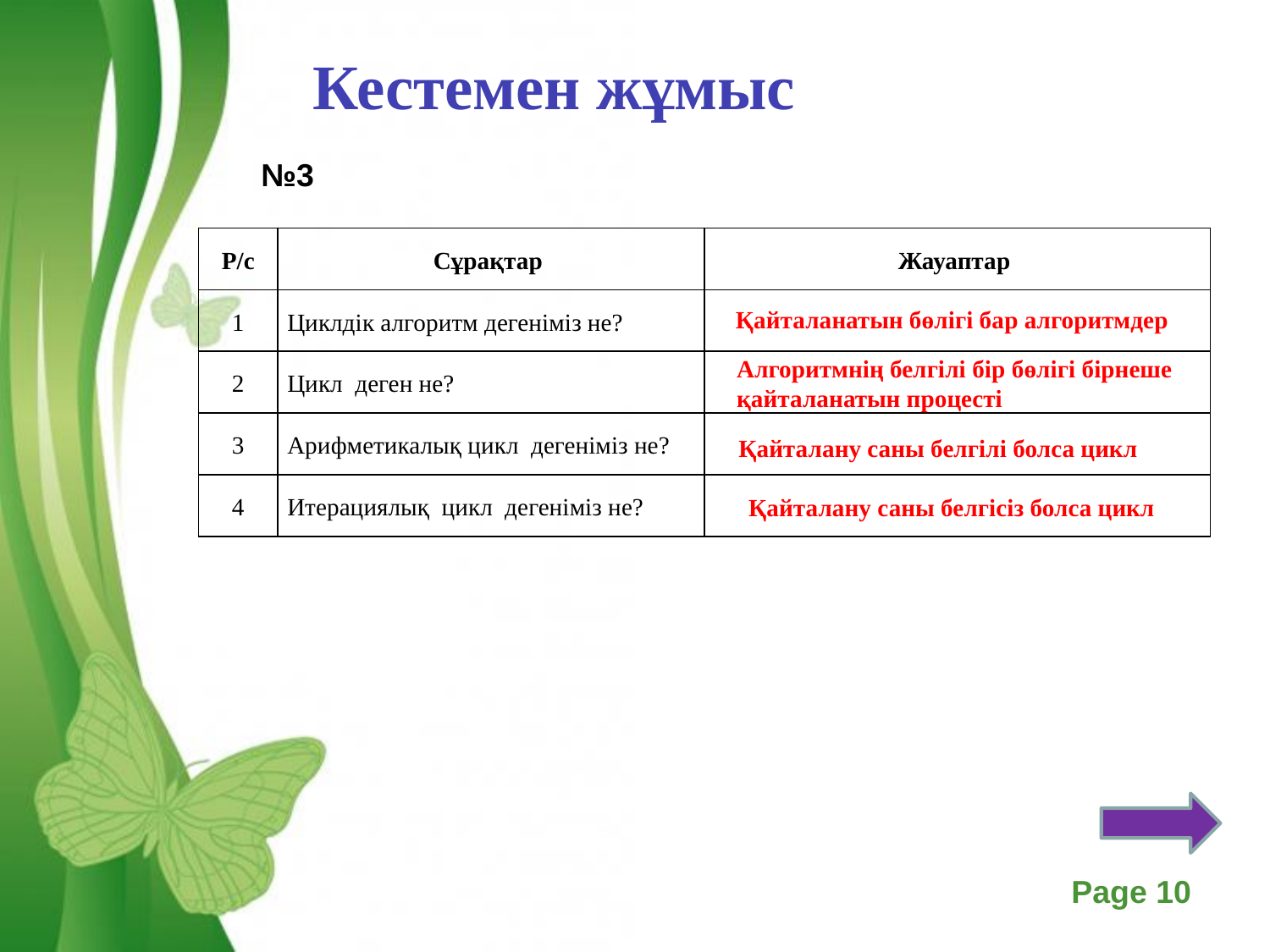

Кестемен жұмыс
№3
| Р/с | Сұрақтар | Жауаптар |
| --- | --- | --- |
| 1 | Циклдік алгоритм дегеніміз не? |  |
| 2 | Цикл деген не? |  |
| 3 | Арифметикалық цикл дегеніміз не? |  |
| 4 | Итерациялық цикл дегеніміз не? |  |
Қайталанатын бөлігі бар алгоритмдер
Алгоритмнің белгілі бір бөлігі бірнеше қайталанатын процесті
Қайталану саны белгілі болса цикл
Қайталану саны белгісіз болса цикл